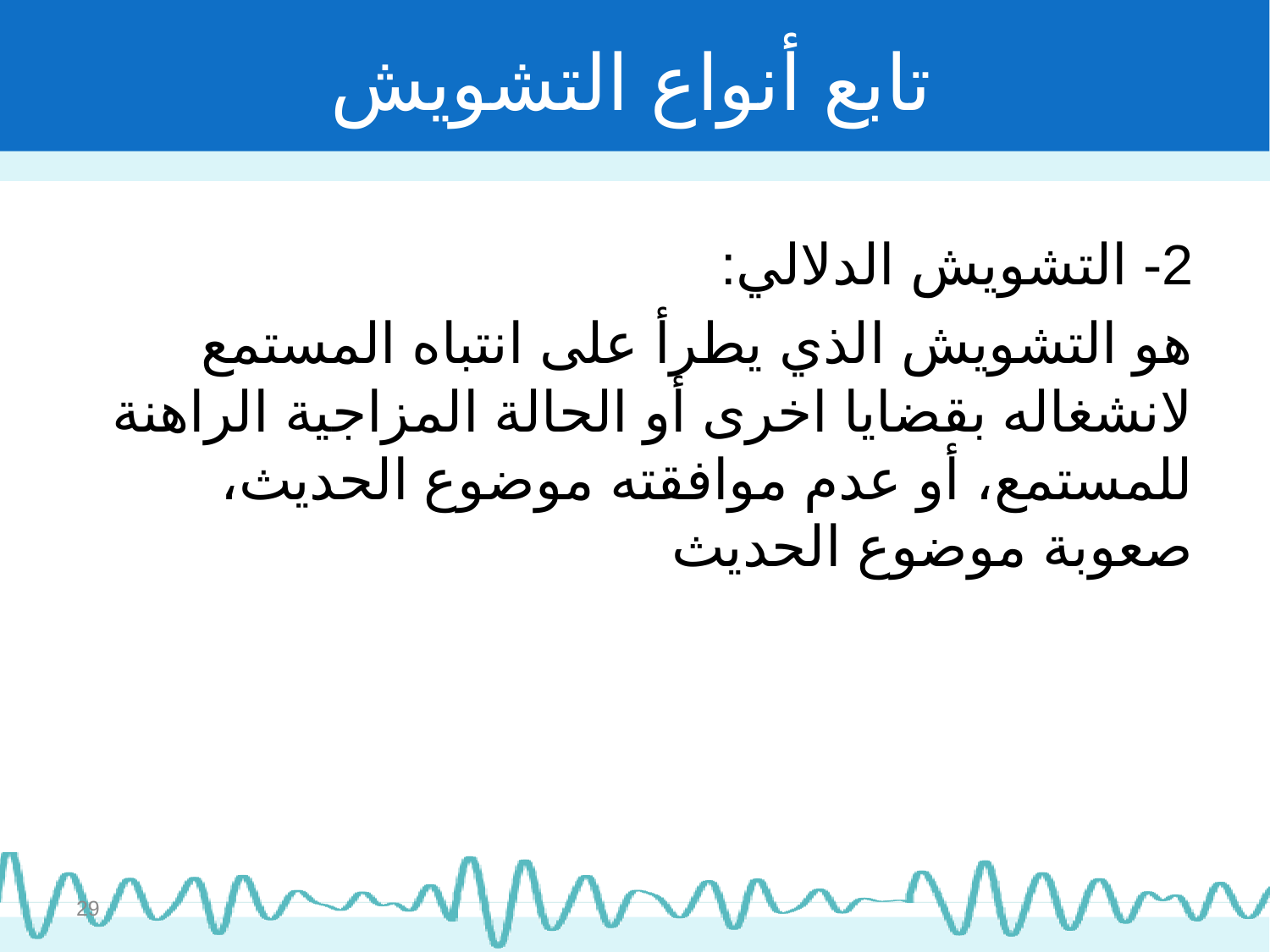

# تابع أنواع التشويش
2- التشويش الدلالي:
هو التشويش الذي يطرأ على انتباه المستمع لانشغاله بقضايا اخرى أو الحالة المزاجية الراهنة للمستمع، أو عدم موافقته موضوع الحديث، صعوبة موضوع الحديث
29